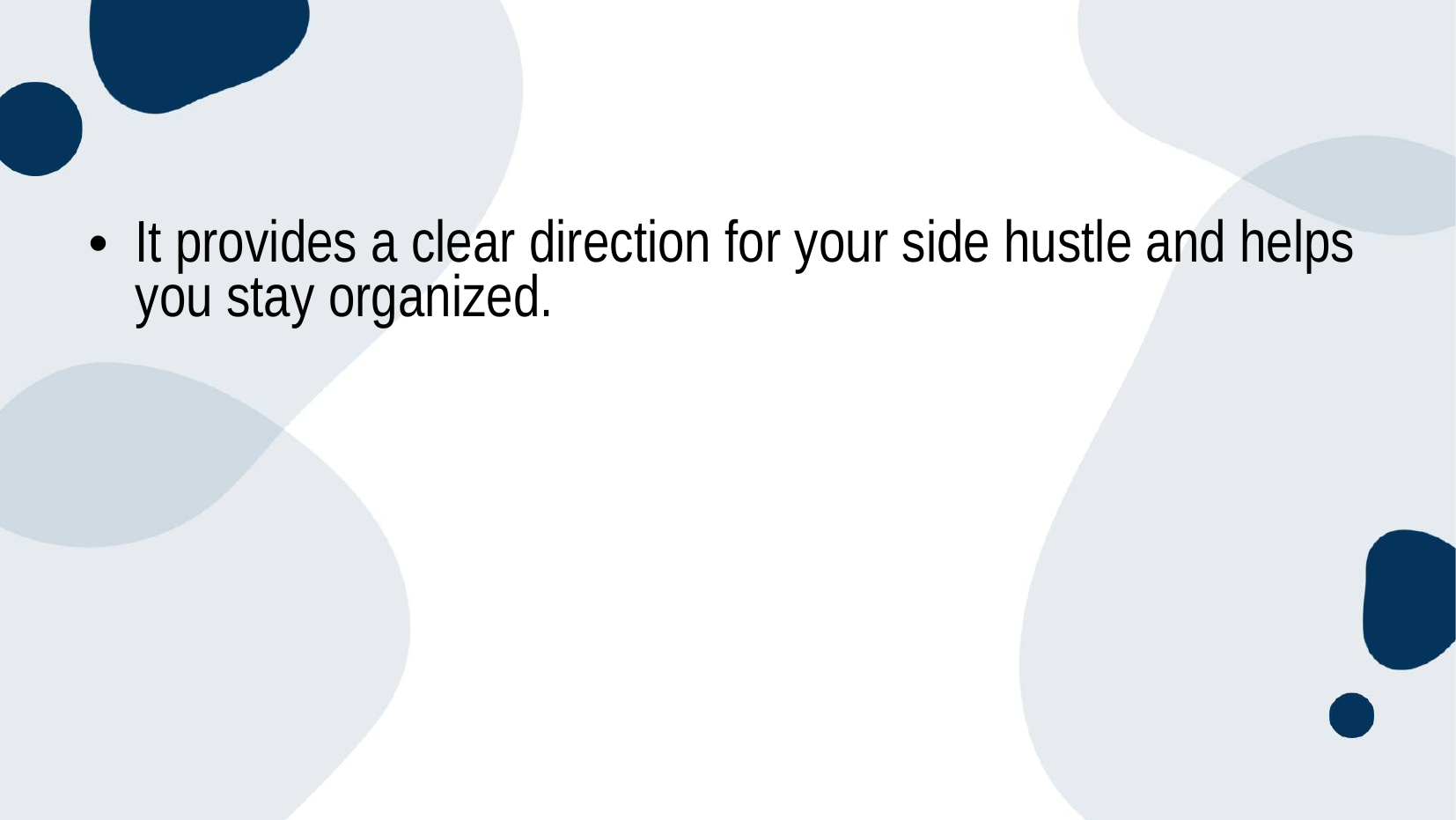

#
It provides a clear direction for your side hustle and helps you stay organized.